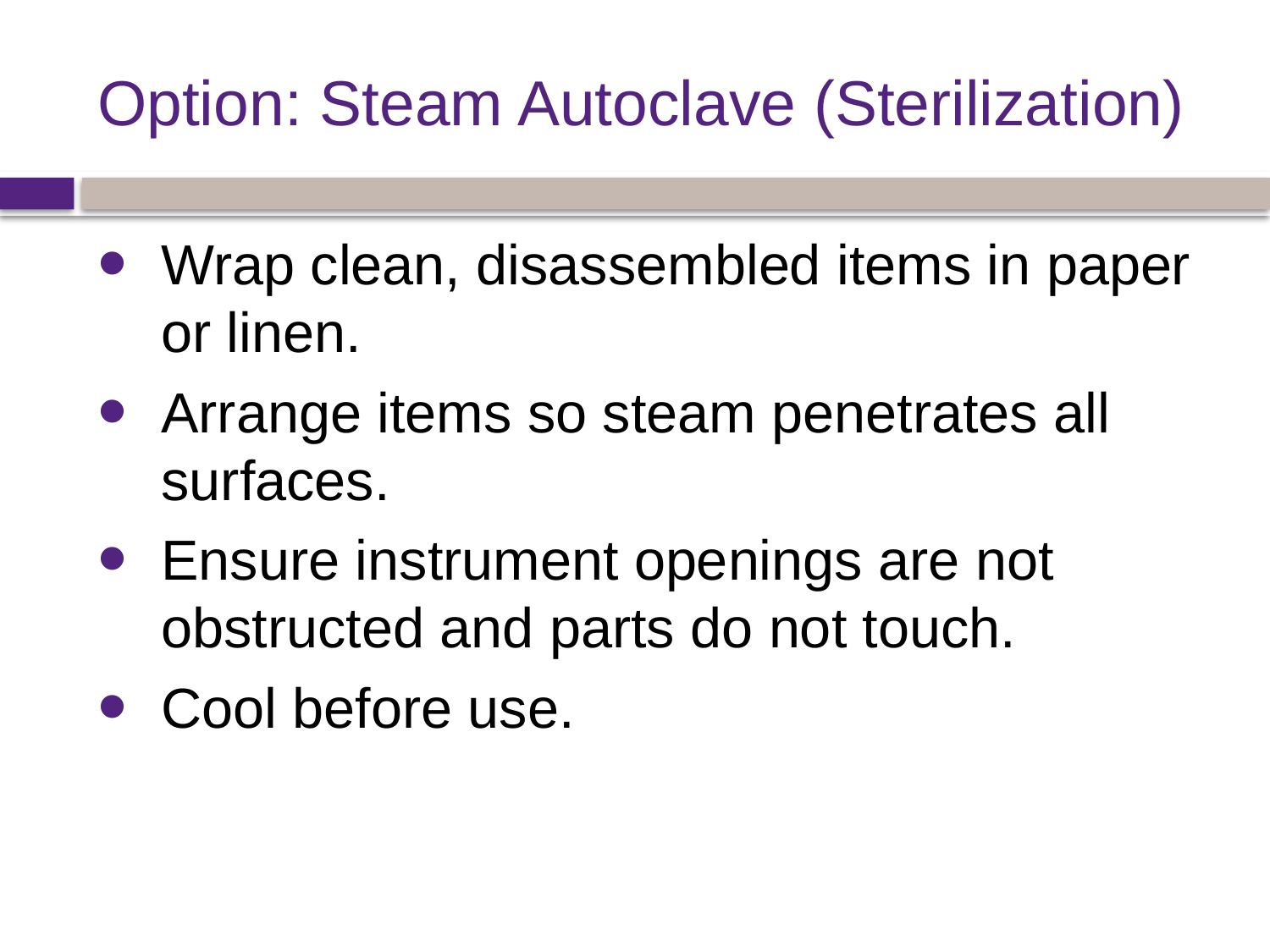

# Option: Steam Autoclave (Sterilization)
Wrap clean, disassembled items in paper or linen.
Arrange items so steam penetrates all surfaces.
Ensure instrument openings are not obstructed and parts do not touch.
Cool before use.